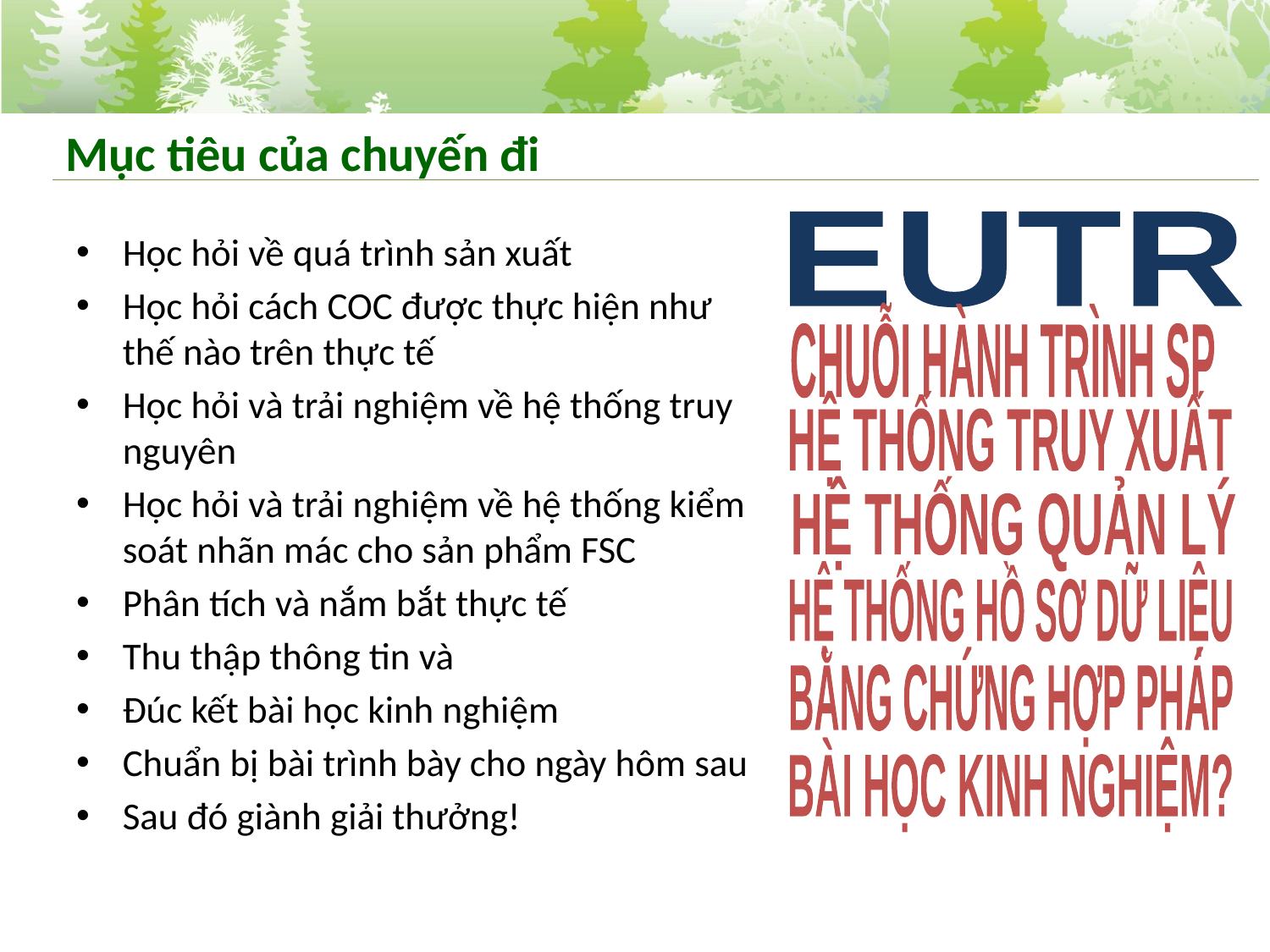

# Mục tiêu của chuyến đi
EUTR
Học hỏi về quá trình sản xuất
Học hỏi cách COC được thực hiện như thế nào trên thực tế
Học hỏi và trải nghiệm về hệ thống truy nguyên
Học hỏi và trải nghiệm về hệ thống kiểm soát nhãn mác cho sản phẩm FSC
Phân tích và nắm bắt thực tế
Thu thập thông tin và
Đúc kết bài học kinh nghiệm
Chuẩn bị bài trình bày cho ngày hôm sau
Sau đó giành giải thưởng!
CHUỖI HÀNH TRÌNH SP
HỆ THỐNG TRUY XUẤT
HỆ THỐNG QUẢN LÝ
HỆ THỐNG HỒ SƠ DỮ LIỆU
BẰNG CHỨNG HỢP PHÁP
BÀI HỌC KINH NGHIỆM?